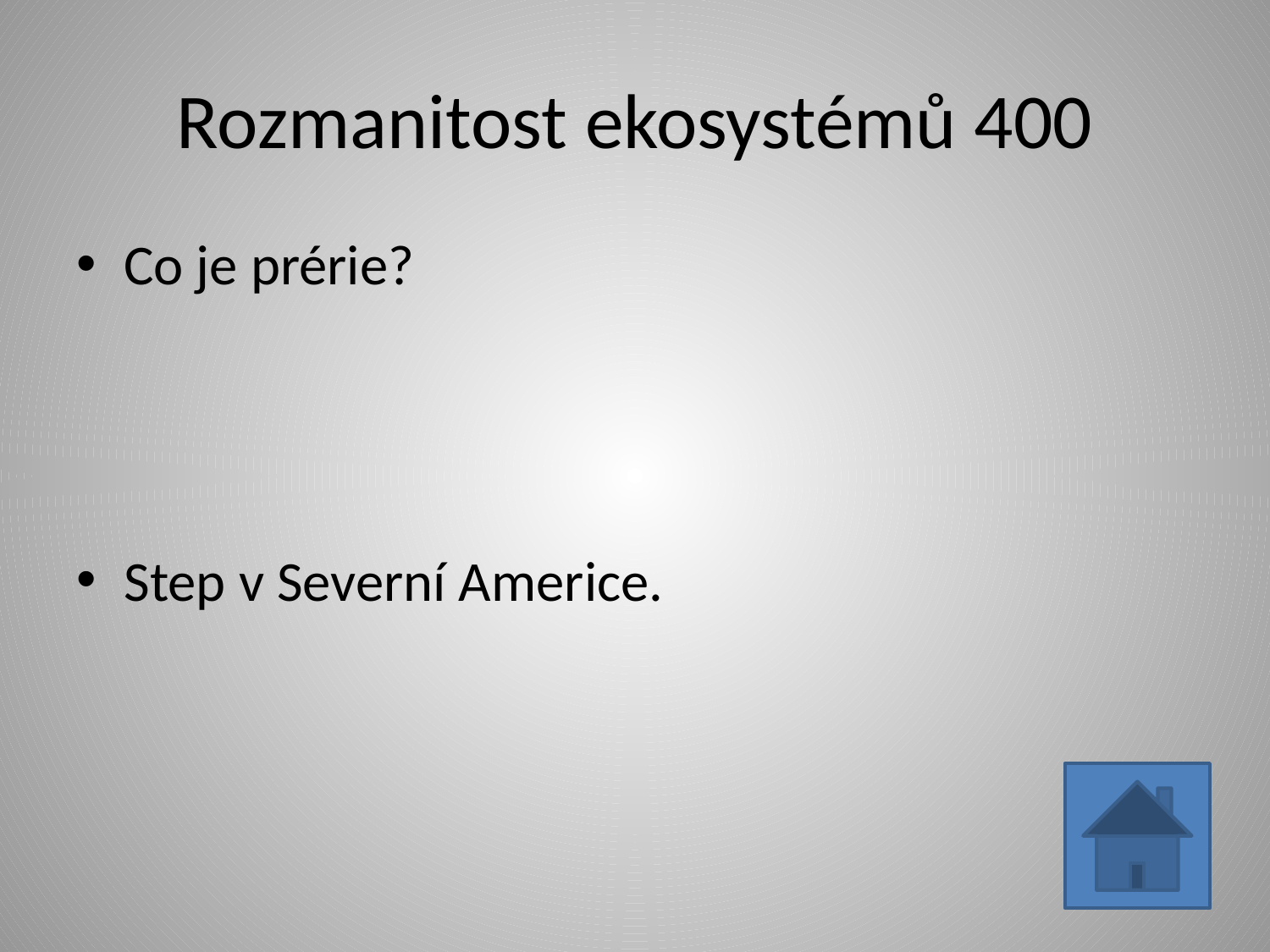

# Rozmanitost ekosystémů 400
Co je prérie?

Step v Severní Americe.